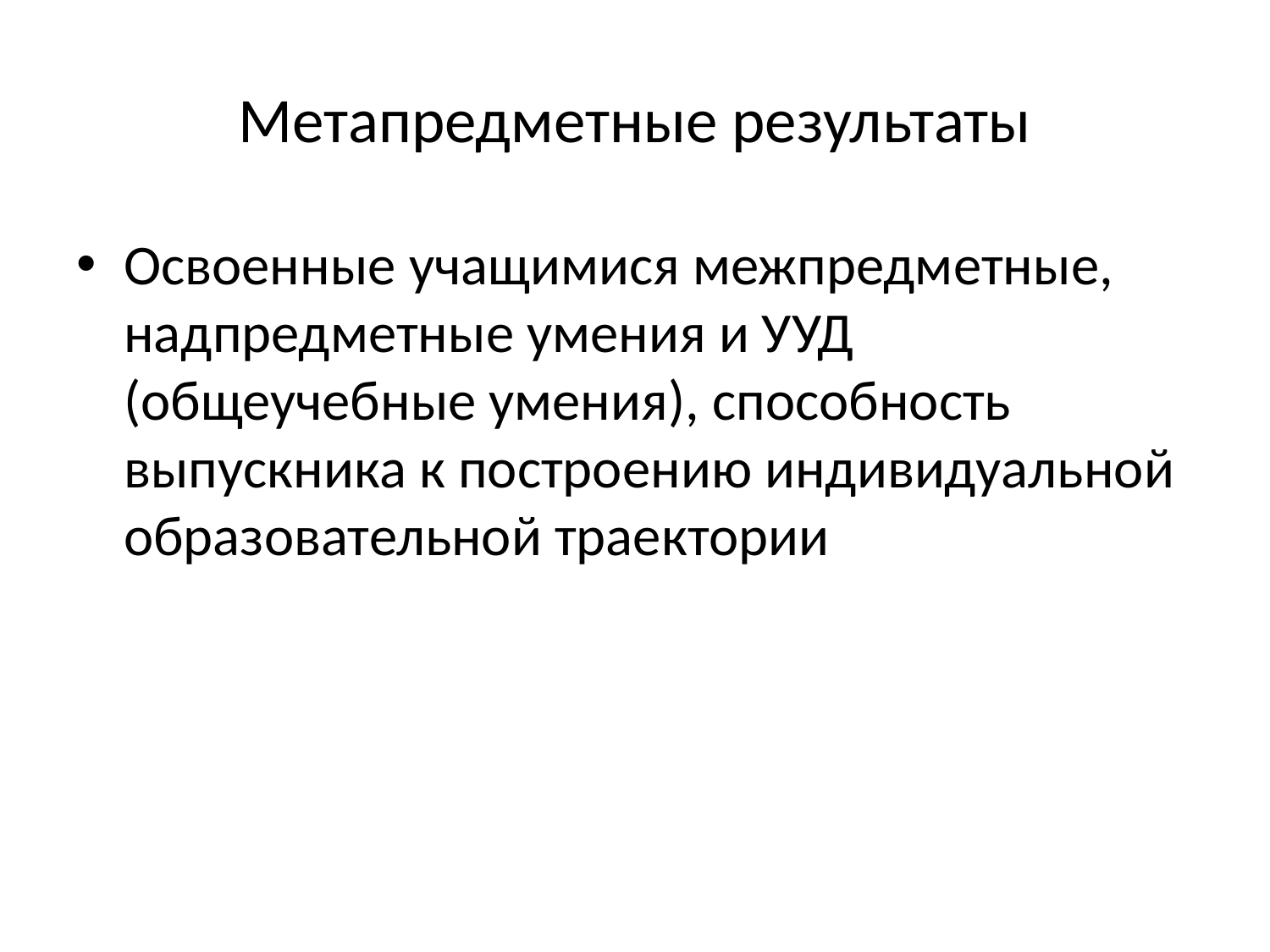

# Метапредметные результаты
Освоенные учащимися межпредметные, надпредметные умения и УУД (общеучебные умения), способность выпускника к построению индивидуальной образовательной траектории